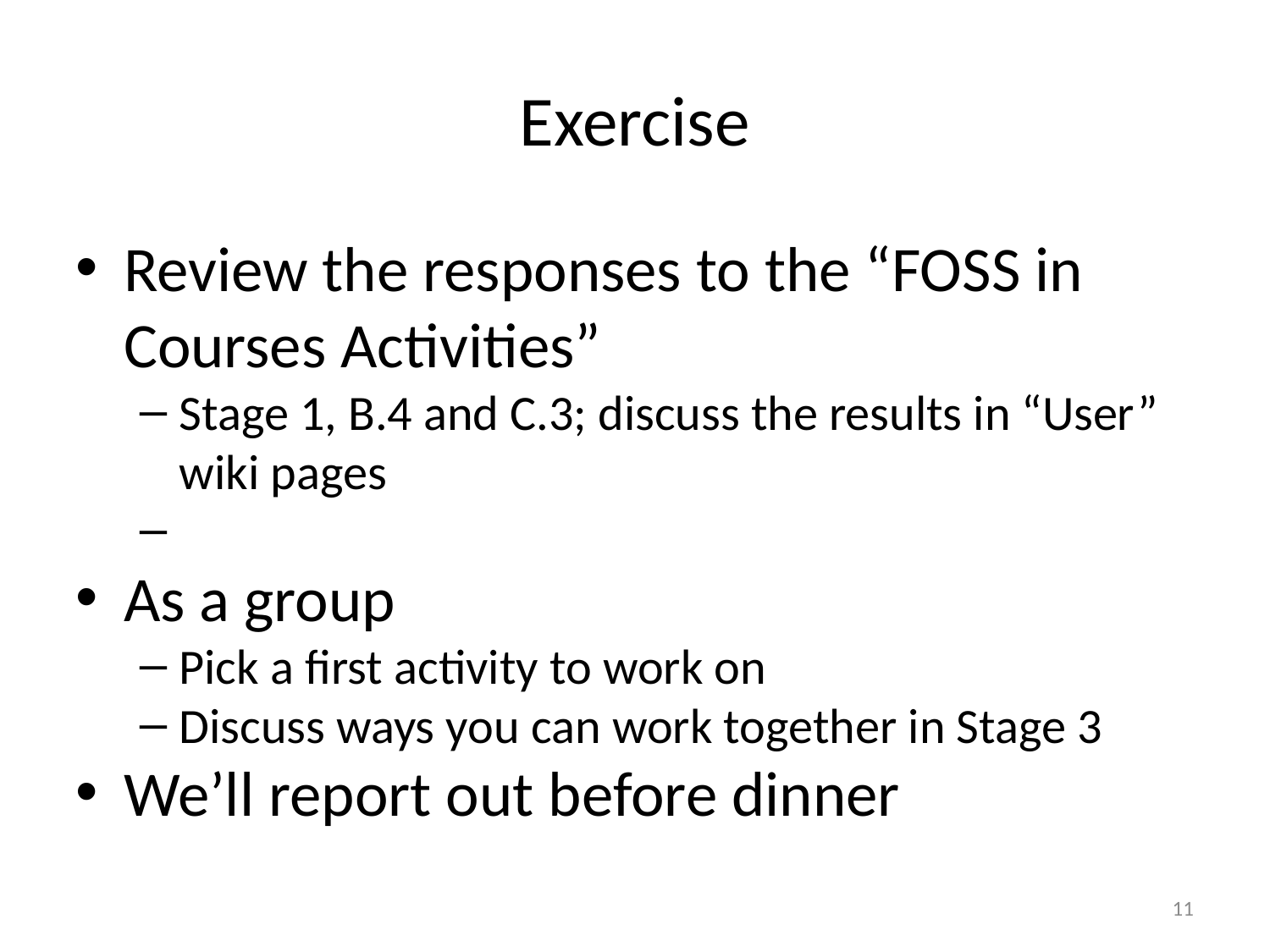

Exercise
Review the responses to the “FOSS in Courses Activities”
Stage 1, B.4 and C.3; discuss the results in “User” wiki pages

As a group
Pick a first activity to work on
Discuss ways you can work together in Stage 3
We’ll report out before dinner
11